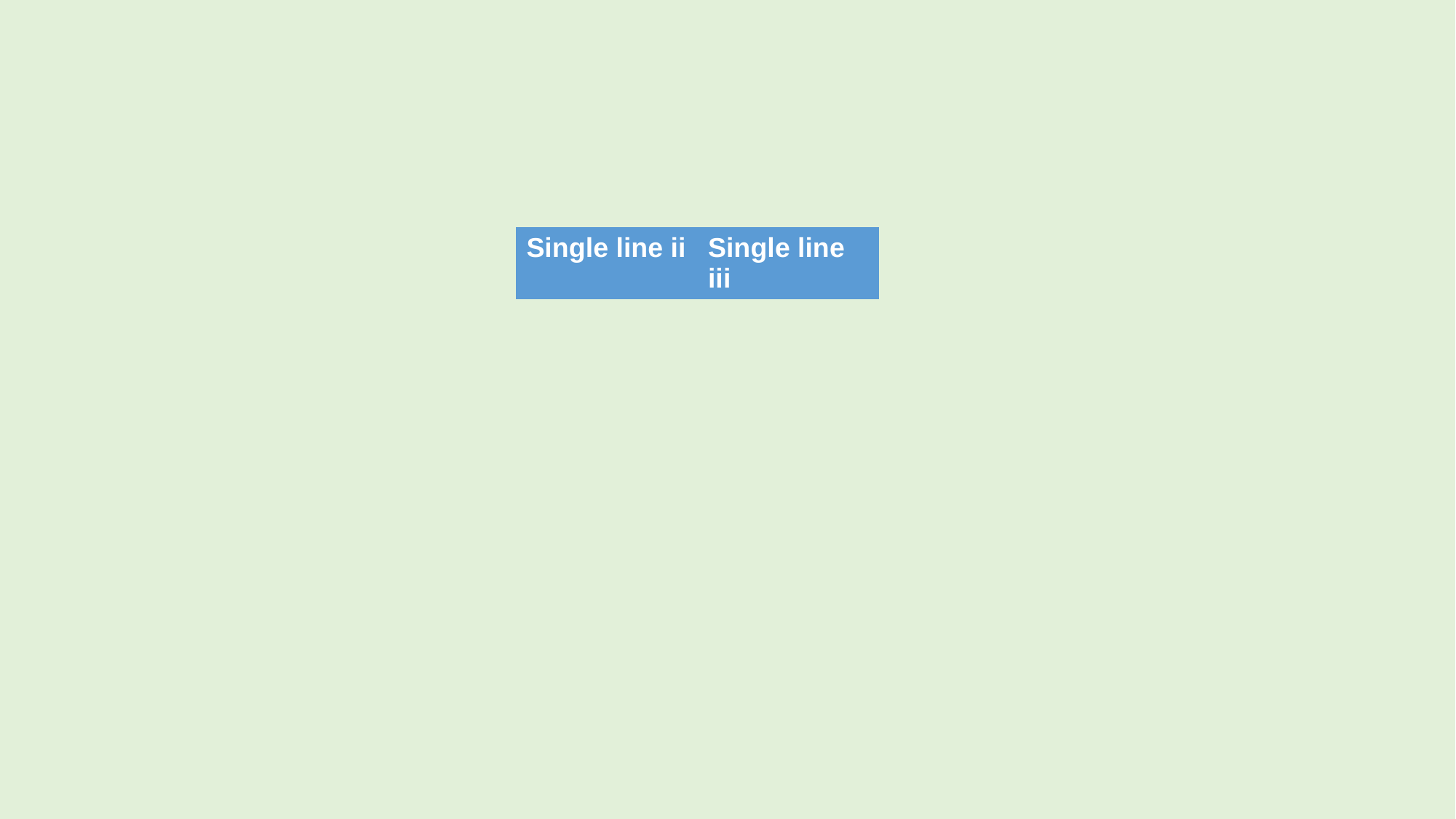

| Single line ii | Single line iii |
| --- | --- |